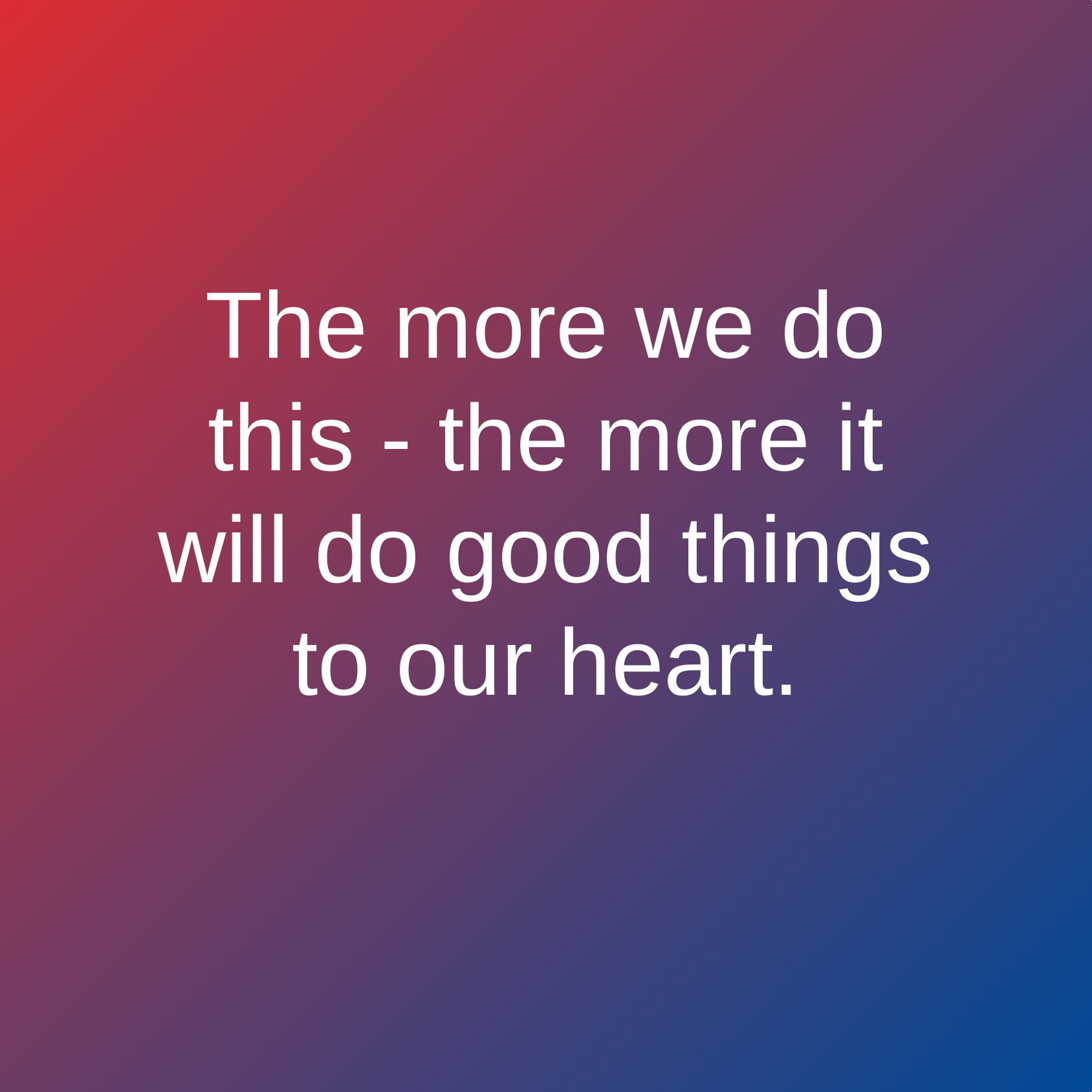

The more we do this - the more it will do good things to our heart.